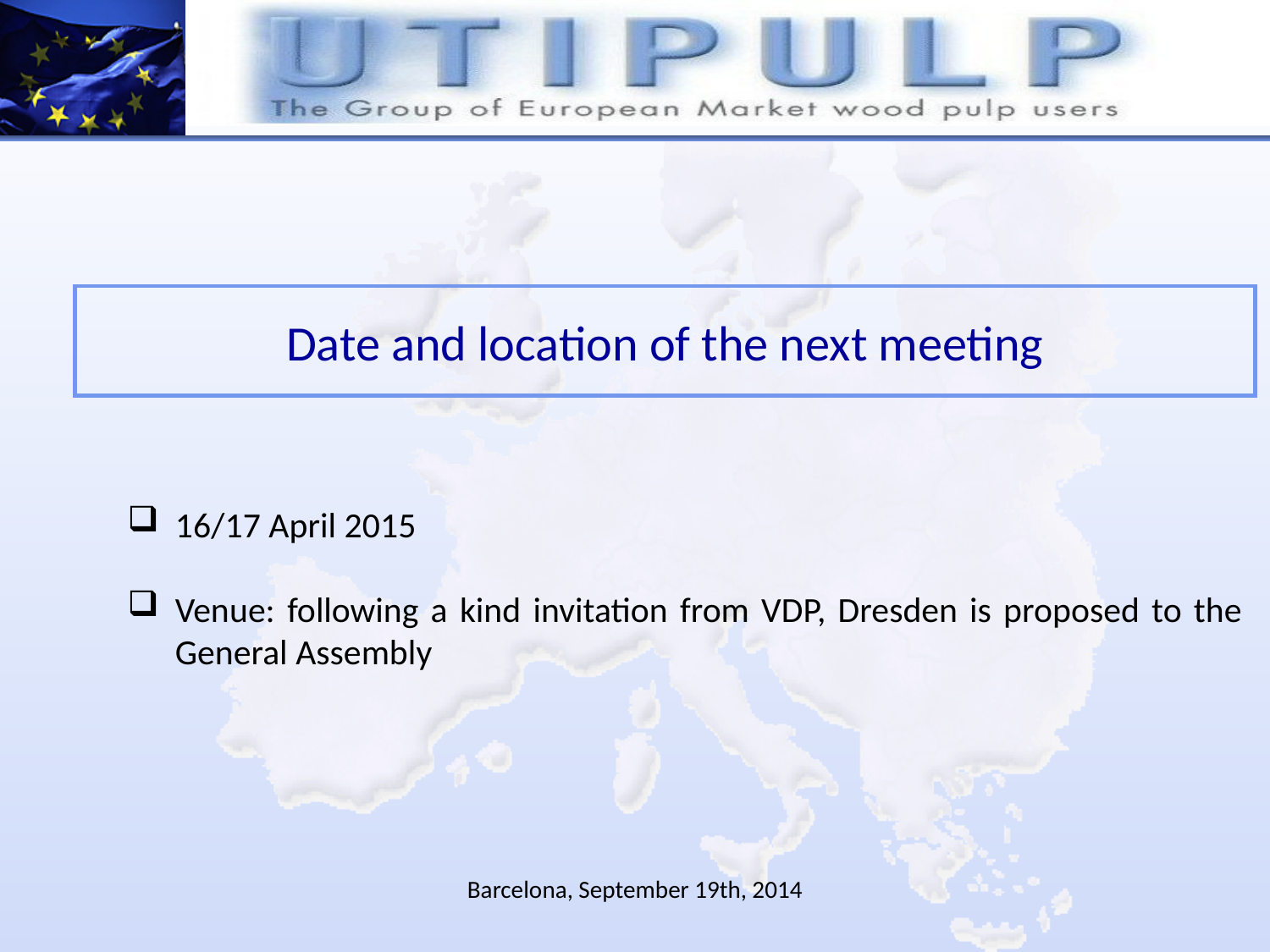

# Date and location of the next meeting
16/17 April 2015

Venue: following a kind invitation from VDP, Dresden is proposed to the General Assembly
Barcelona, September 19th, 2014